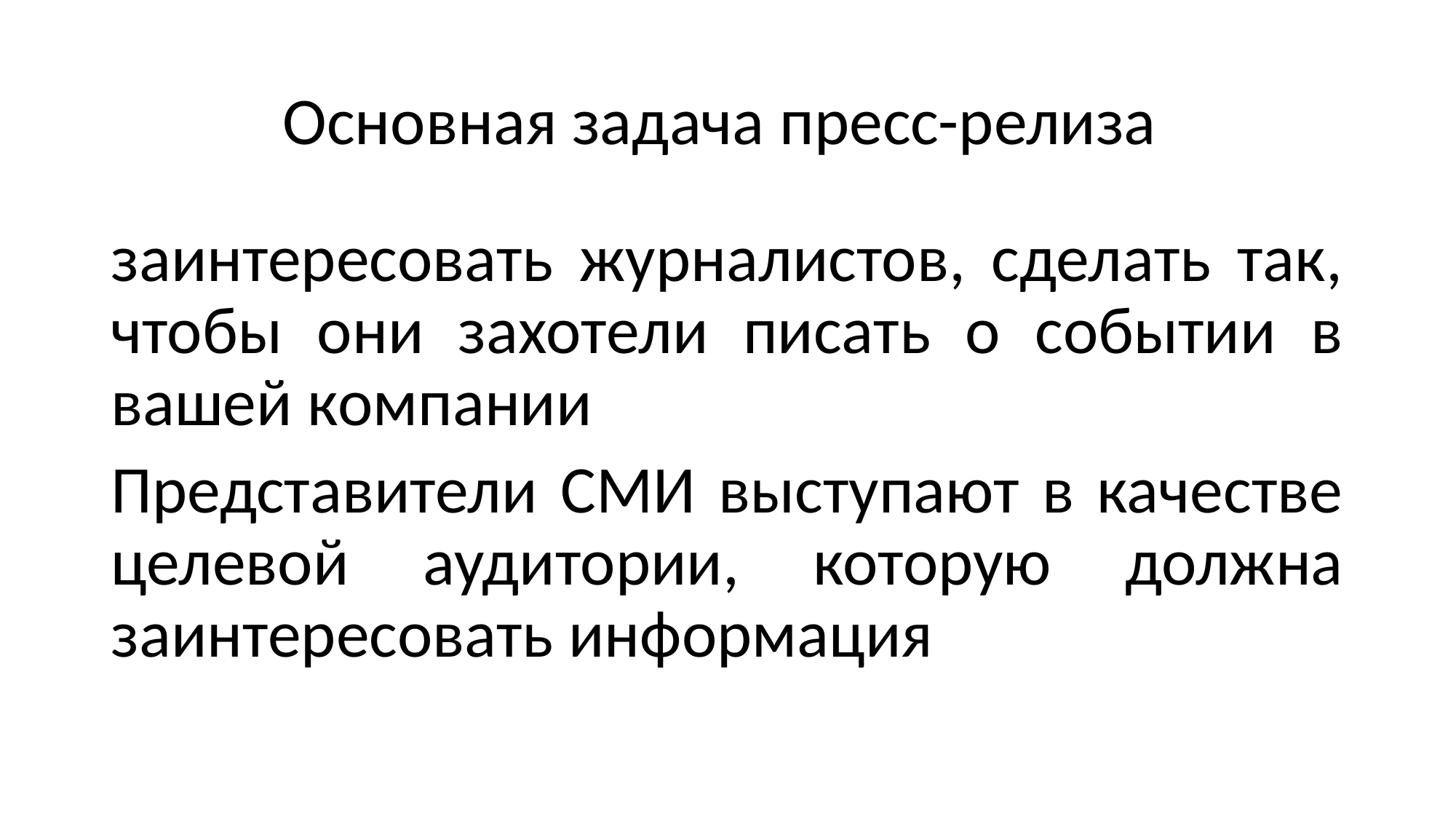

# Основная задача пресс-релиза
заинтересовать журналистов, сделать так, чтобы они захотели писать о событии в вашей компании
Представители СМИ выступают в качестве целевой аудитории, которую должна заинтересовать информация